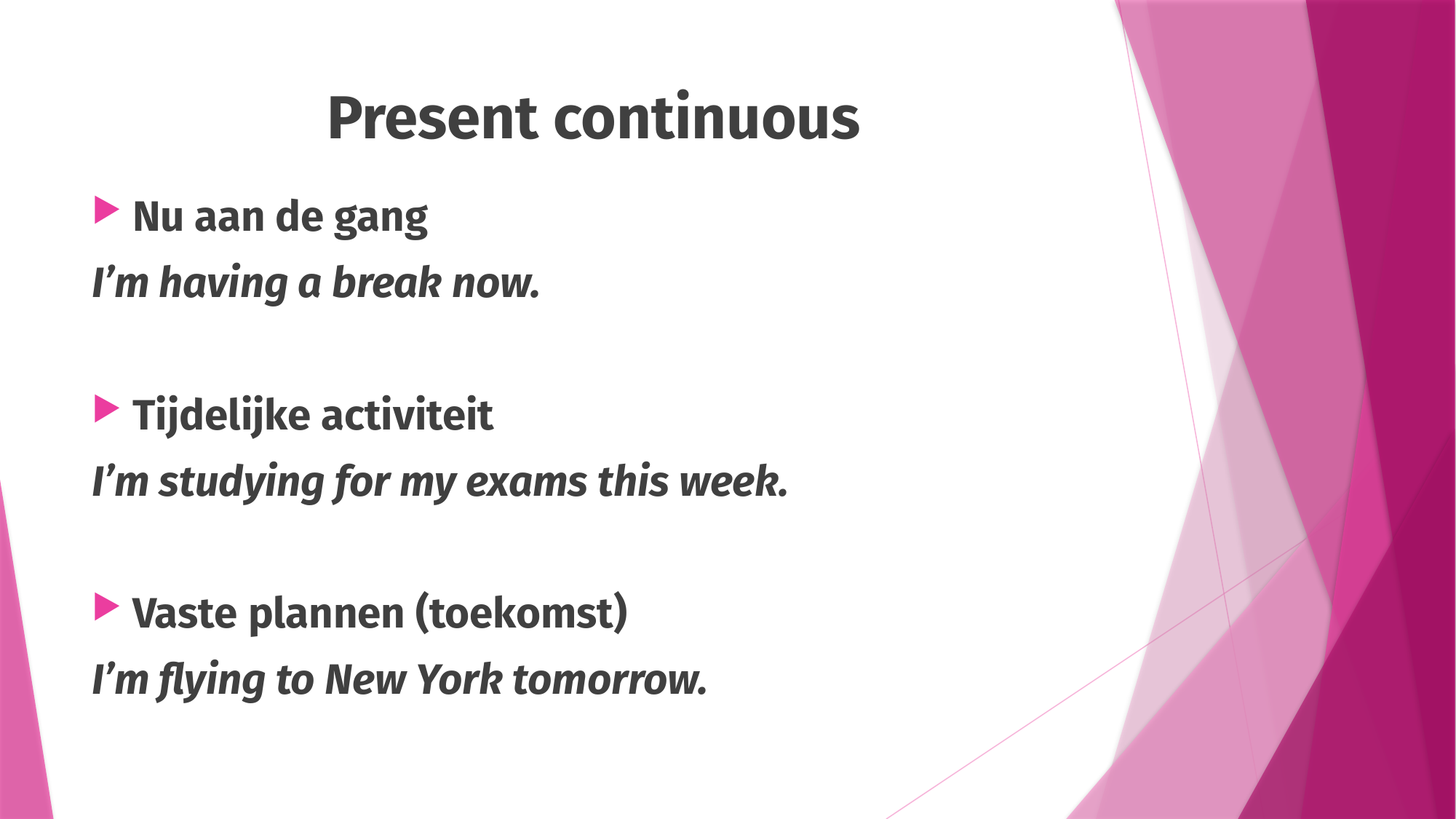

# Present continuous
Nu aan de gang
I’m having a break now.

Tijdelijke activiteit
I’m studying for my exams this week.

Vaste plannen (toekomst)
I’m flying to New York tomorrow.